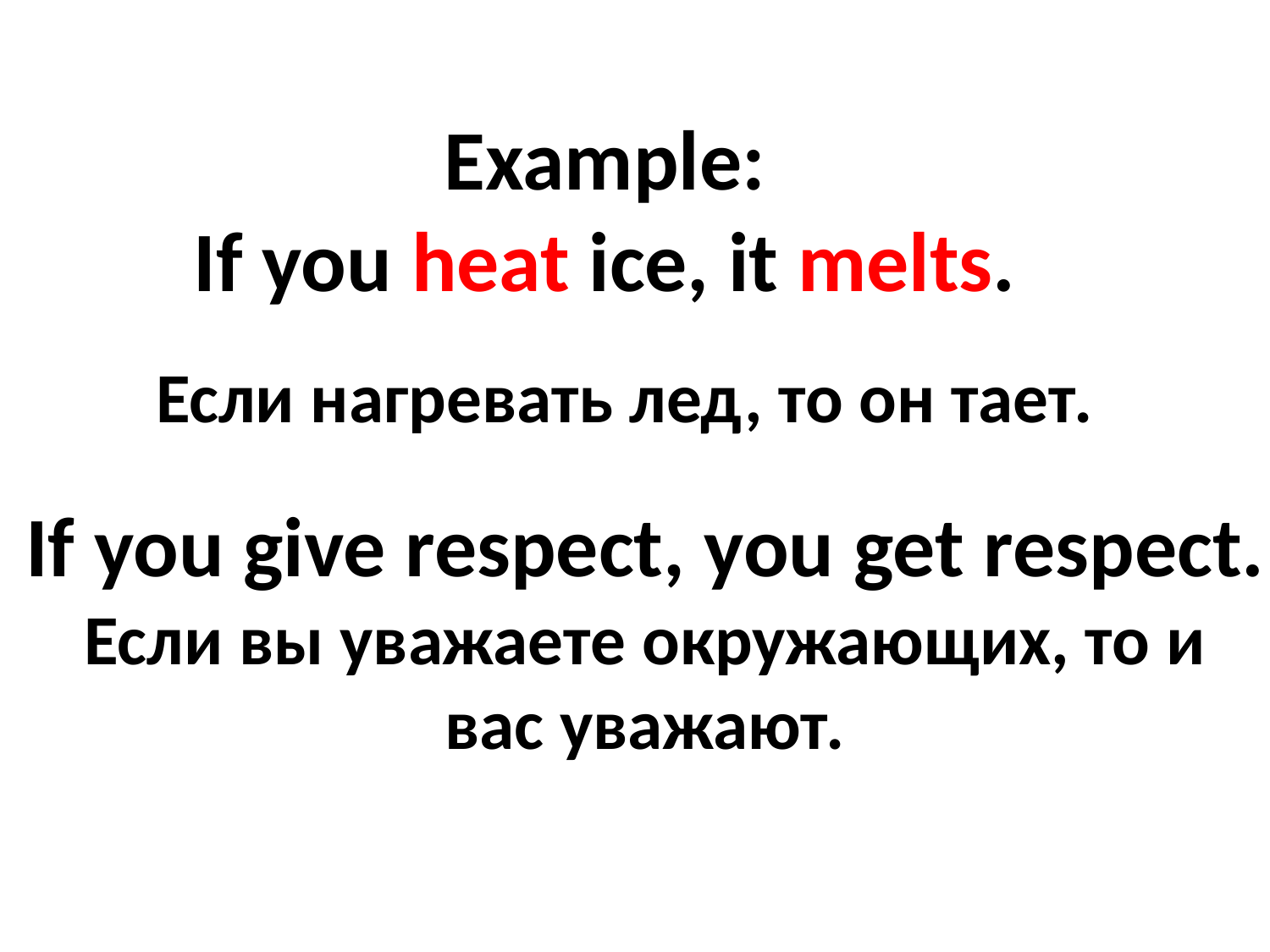

Example:
If you heat ice, it melts.
# Если нагревать лед, то он тает.
If you give respect, you get respect.
Если вы уважаете окружающих, то и вас уважают.